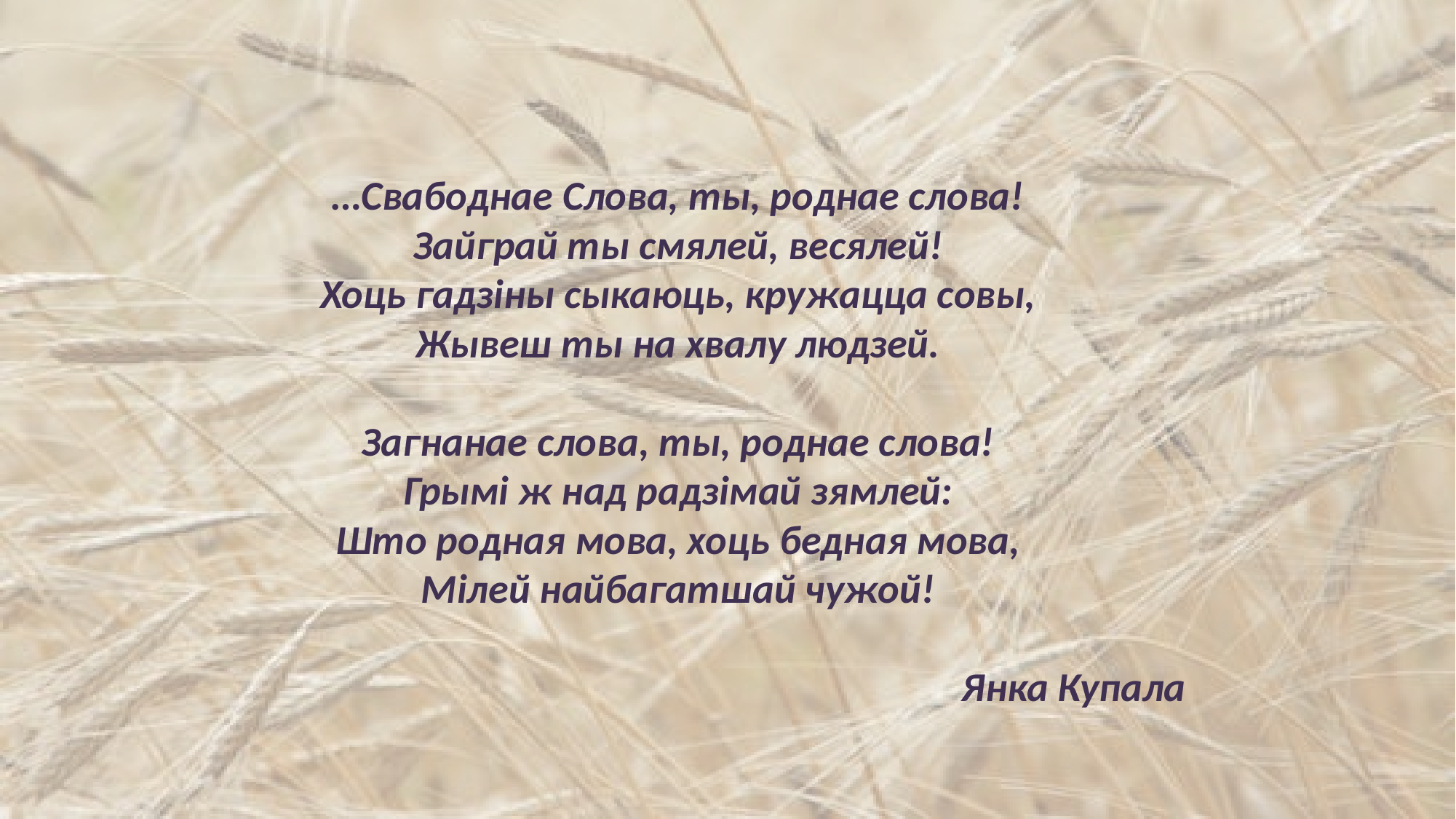

…Свабоднае Слова, ты, роднае слова!
Зайграй ты смялей, весялей!
Хоць гадзіны сыкаюць, кружацца совы,
Жывеш ты на хвалу людзей.

Загнанае слова, ты, роднае слова!
Грымі ж над радзімай зямлей:
Што родная мова, хоць бедная мова,
Мілей найбагатшай чужой!

Янка Купала